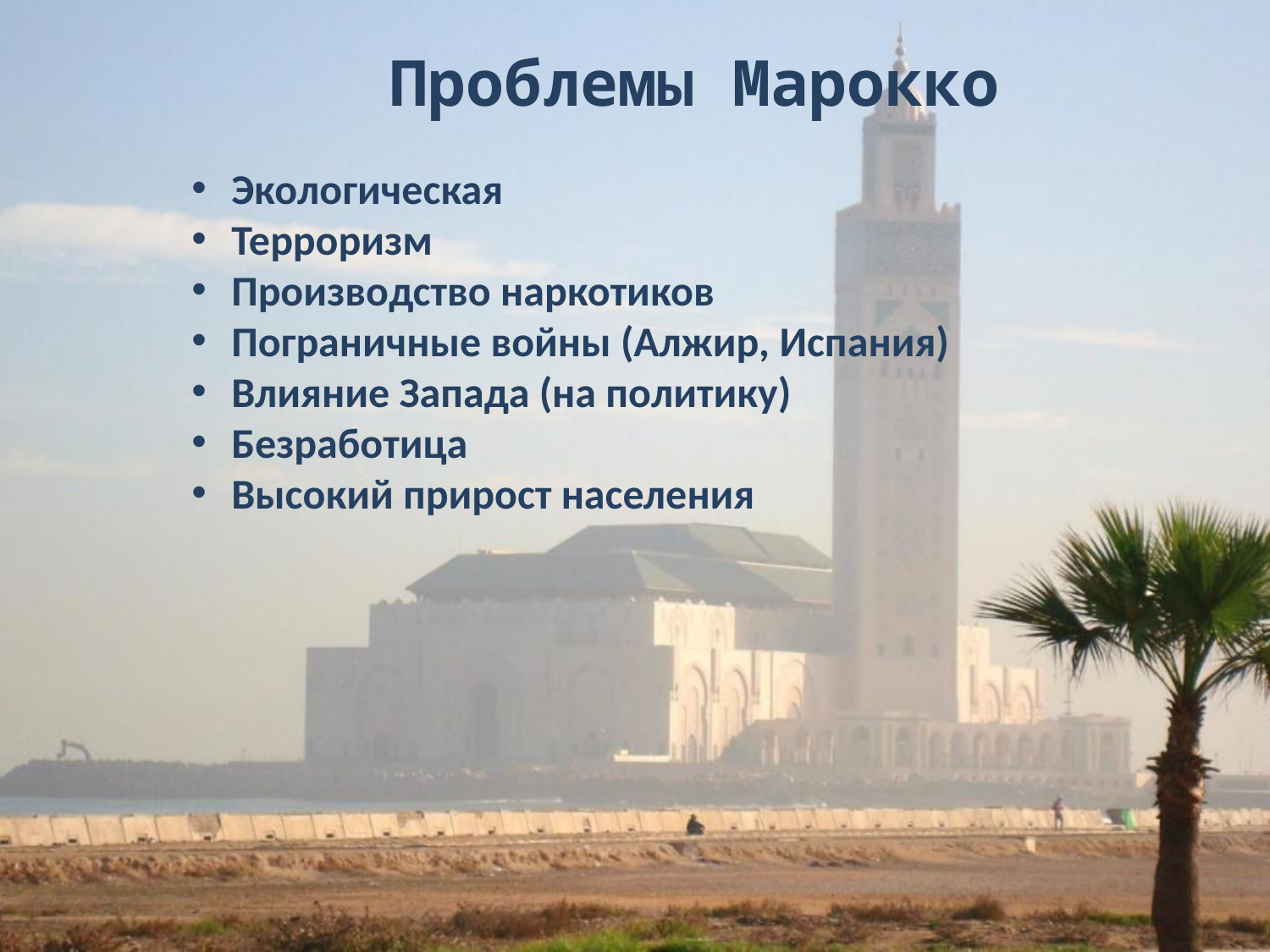

Проблемы Марокко
Экологическая
Терроризм
Производство наркотиков
Пограничные войны (Алжир, Испания)
Влияние Запада (на политику)
Безработица
Высокий прирост населения